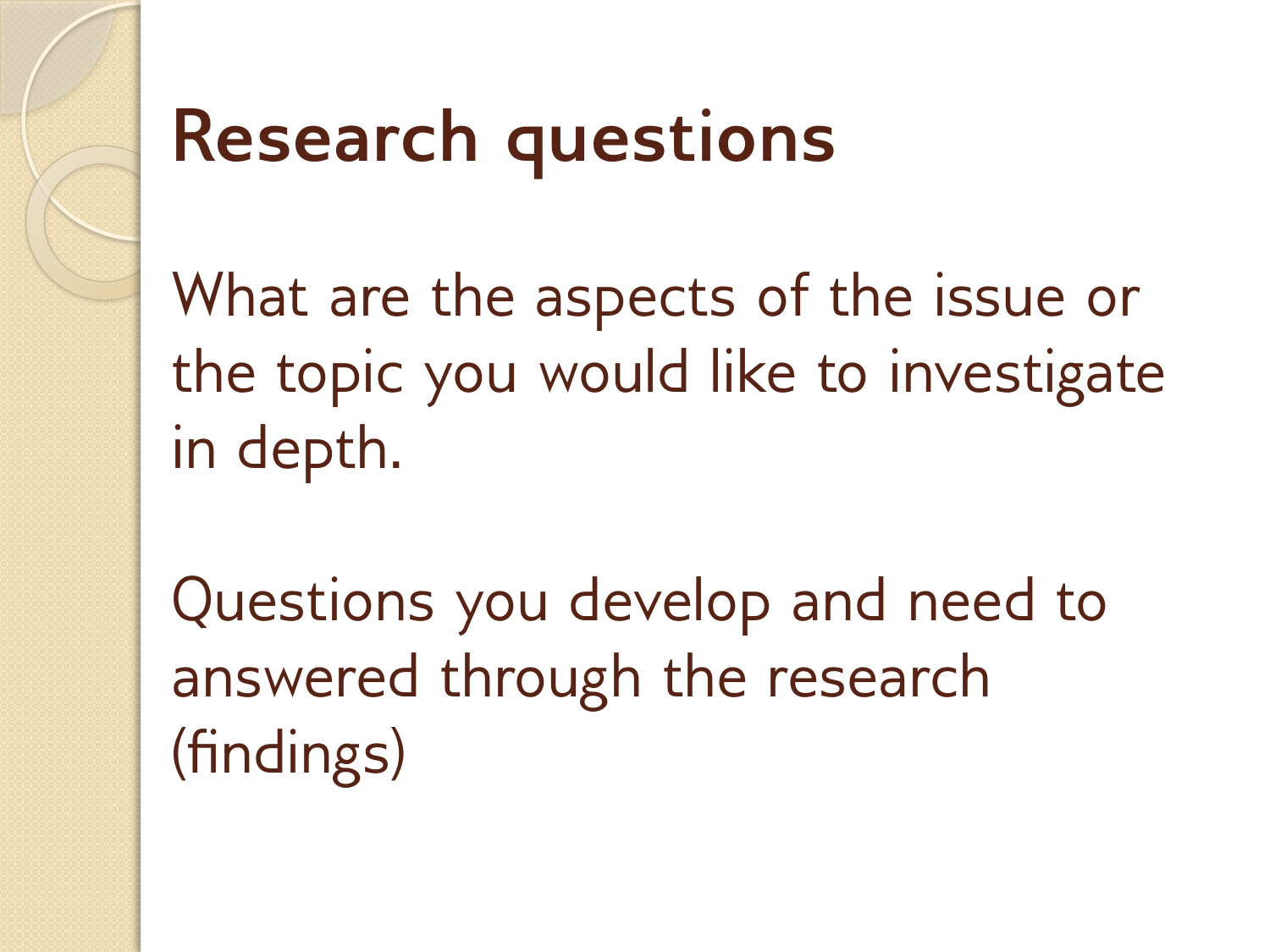

# Research questions What are the aspects of the issue or the topic you would like to investigate in depth. Questions you develop and need to answered through the research (findings)